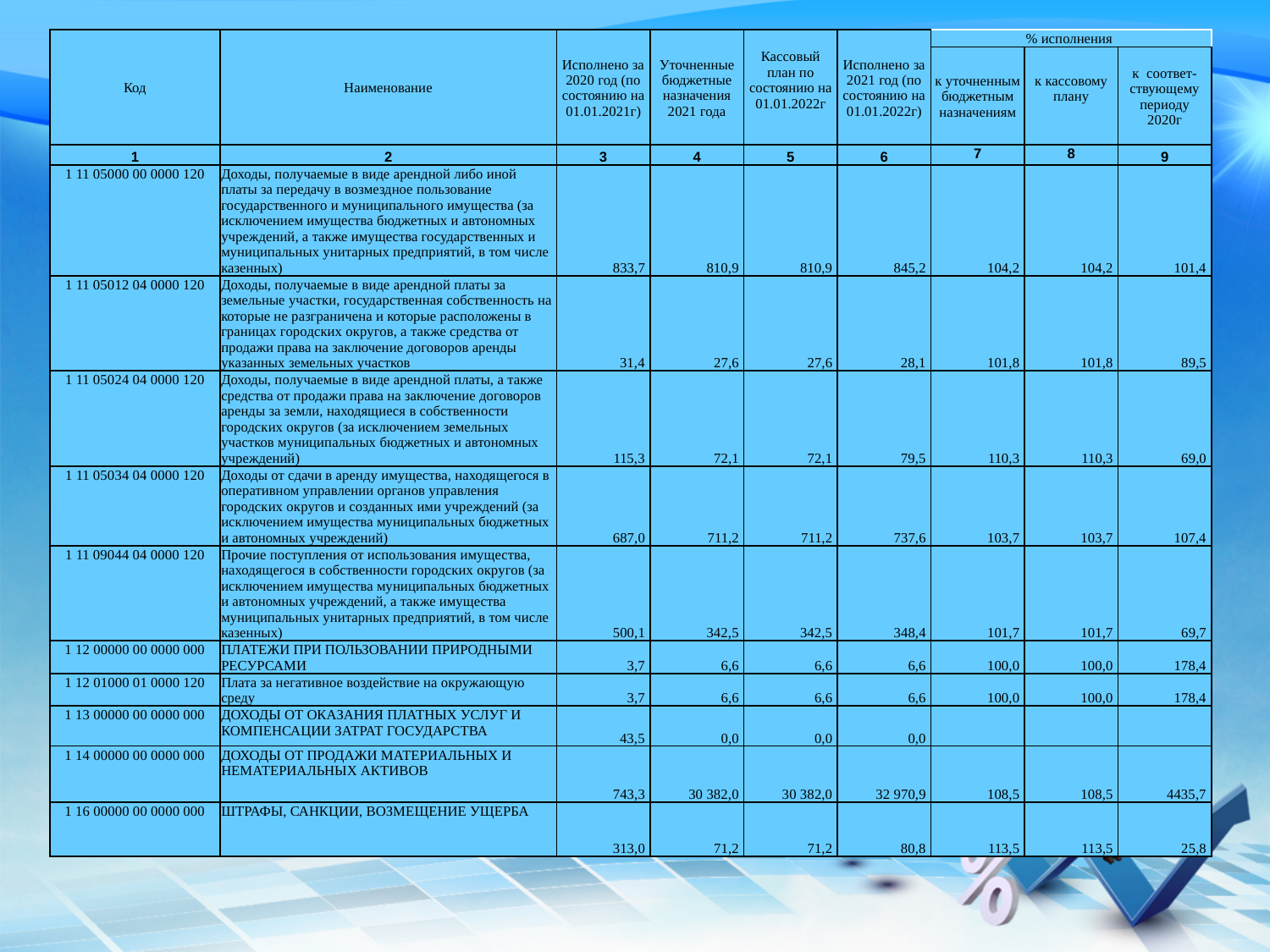

| Код | Наименование | Исполнено за 2020 год (по состоянию на 01.01.2021г) | Уточненные бюджетные назначения 2021 года | Кассовый план по состоянию на 01.01.2022г | Исполнено за 2021 год (по состоянию на 01.01.2022г) | % исполнения |  |  |
| --- | --- | --- | --- | --- | --- | --- | --- | --- |
|  |  |  |  |  |  | к уточненным бюджетным назначениям | к кассовому плану | к соответ-ствующему периоду 2020г |
| 1 | 2 | 3 | 4 | 5 | 6 | 7 | 8 | 9 |
| 1 11 05000 00 0000 120 | Доходы, получаемые в виде арендной либо иной платы за передачу в возмездное пользование государственного и муниципального имущества (за исключением имущества бюджетных и автономных учреждений, а также имущества государственных и муниципальных унитарных предприятий, в том числе казенных) | 833,7 | 810,9 | 810,9 | 845,2 | 104,2 | 104,2 | 101,4 |
| 1 11 05012 04 0000 120 | Доходы, получаемые в виде арендной платы за земельные участки, государственная собственность на которые не разграничена и которые расположены в границах городских округов, а также средства от продажи права на заключение договоров аренды указанных земельных участков | 31,4 | 27,6 | 27,6 | 28,1 | 101,8 | 101,8 | 89,5 |
| 1 11 05024 04 0000 120 | Доходы, получаемые в виде арендной платы, а также средства от продажи права на заключение договоров аренды за земли, находящиеся в собственности городских округов (за исключением земельных участков муниципальных бюджетных и автономных учреждений) | 115,3 | 72,1 | 72,1 | 79,5 | 110,3 | 110,3 | 69,0 |
| 1 11 05034 04 0000 120 | Доходы от сдачи в аренду имущества, находящегося в оперативном управлении органов управления городских округов и созданных ими учреждений (за исключением имущества муниципальных бюджетных и автономных учреждений) | 687,0 | 711,2 | 711,2 | 737,6 | 103,7 | 103,7 | 107,4 |
| 1 11 09044 04 0000 120 | Прочие поступления от использования имущества, находящегося в собственности городских округов (за исключением имущества муниципальных бюджетных и автономных учреждений, а также имущества муниципальных унитарных предприятий, в том числе казенных) | 500,1 | 342,5 | 342,5 | 348,4 | 101,7 | 101,7 | 69,7 |
| 1 12 00000 00 0000 000 | ПЛАТЕЖИ ПРИ ПОЛЬЗОВАНИИ ПРИРОДНЫМИ РЕСУРСАМИ | 3,7 | 6,6 | 6,6 | 6,6 | 100,0 | 100,0 | 178,4 |
| 1 12 01000 01 0000 120 | Плата за негативное воздействие на окружающую среду | 3,7 | 6,6 | 6,6 | 6,6 | 100,0 | 100,0 | 178,4 |
| 1 13 00000 00 0000 000 | ДОХОДЫ ОТ ОКАЗАНИЯ ПЛАТНЫХ УСЛУГ И КОМПЕНСАЦИИ ЗАТРАТ ГОСУДАРСТВА | 43,5 | 0,0 | 0,0 | 0,0 |  |  |  |
| 1 14 00000 00 0000 000 | ДОХОДЫ ОТ ПРОДАЖИ МАТЕРИАЛЬНЫХ И НЕМАТЕРИАЛЬНЫХ АКТИВОВ | 743,3 | 30 382,0 | 30 382,0 | 32 970,9 | 108,5 | 108,5 | 4435,7 |
| 1 16 00000 00 0000 000 | ШТРАФЫ, САНКЦИИ, ВОЗМЕЩЕНИЕ УЩЕРБА | 313,0 | 71,2 | 71,2 | 80,8 | 113,5 | 113,5 | 25,8 |